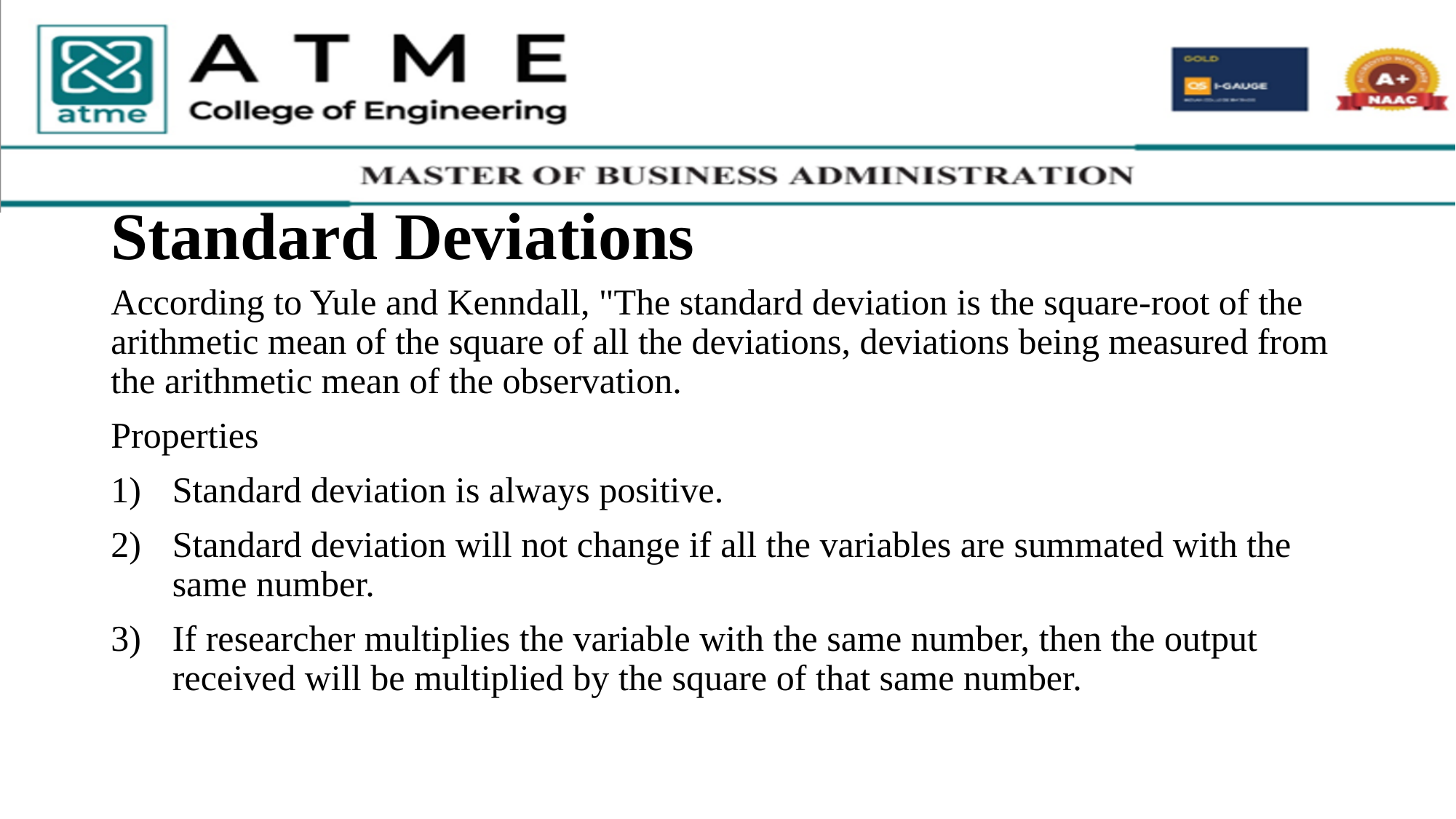

# Standard Deviations
According to Yule and Kenndall, "The standard deviation is the square-root of the arithmetic mean of the square of all the deviations, deviations being measured from the arithmetic mean of the observation.
Properties
Standard deviation is always positive.
Standard deviation will not change if all the variables are summated with the same number.
If researcher multiplies the variable with the same number, then the output received will be multiplied by the square of that same number.